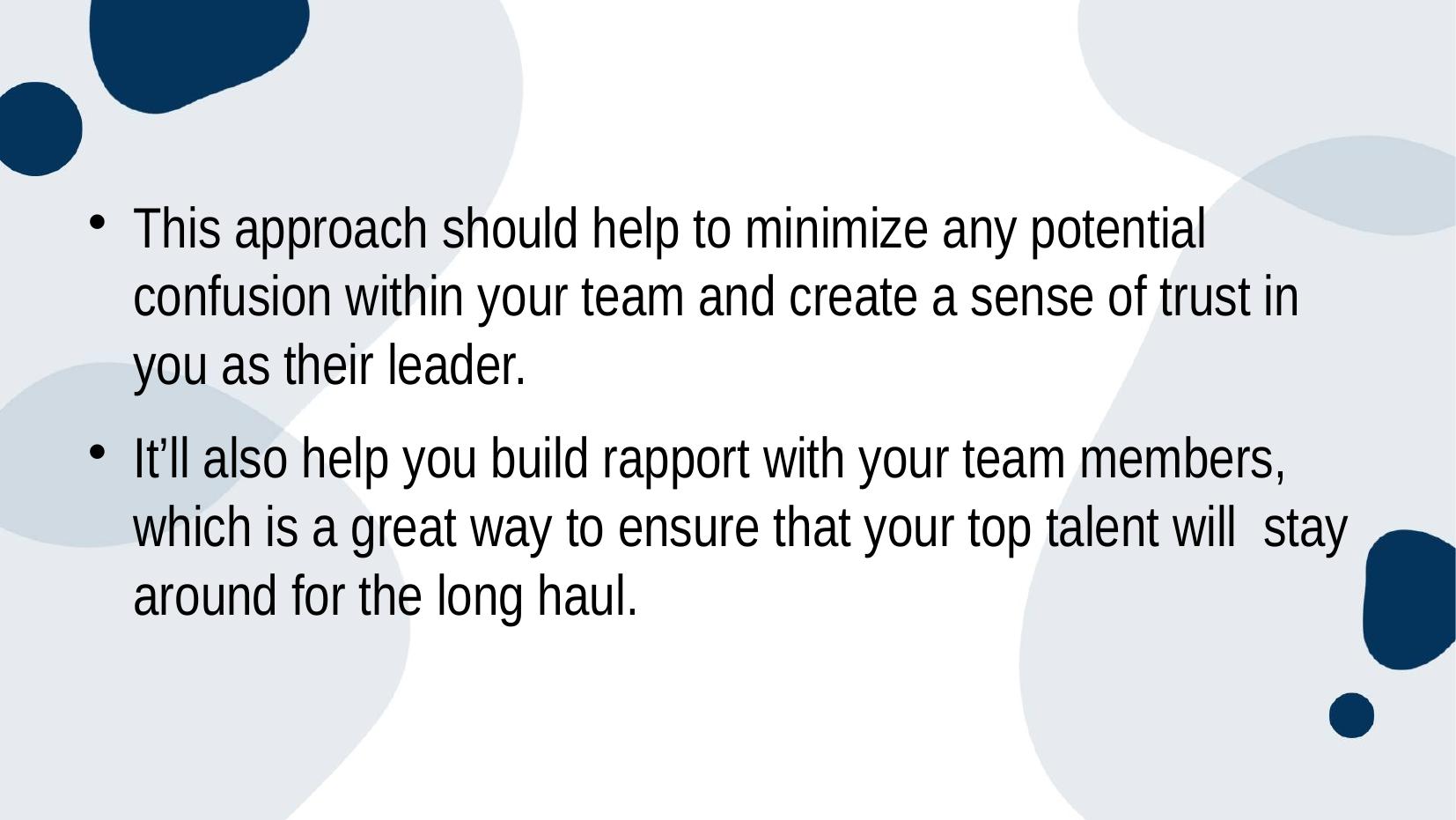

#
This approach should help to minimize any potential confusion within your team and create a sense of trust in you as their leader.
It’ll also help you build rapport with your team members, which is a great way to ensure that your top talent will  stay around for the long haul.